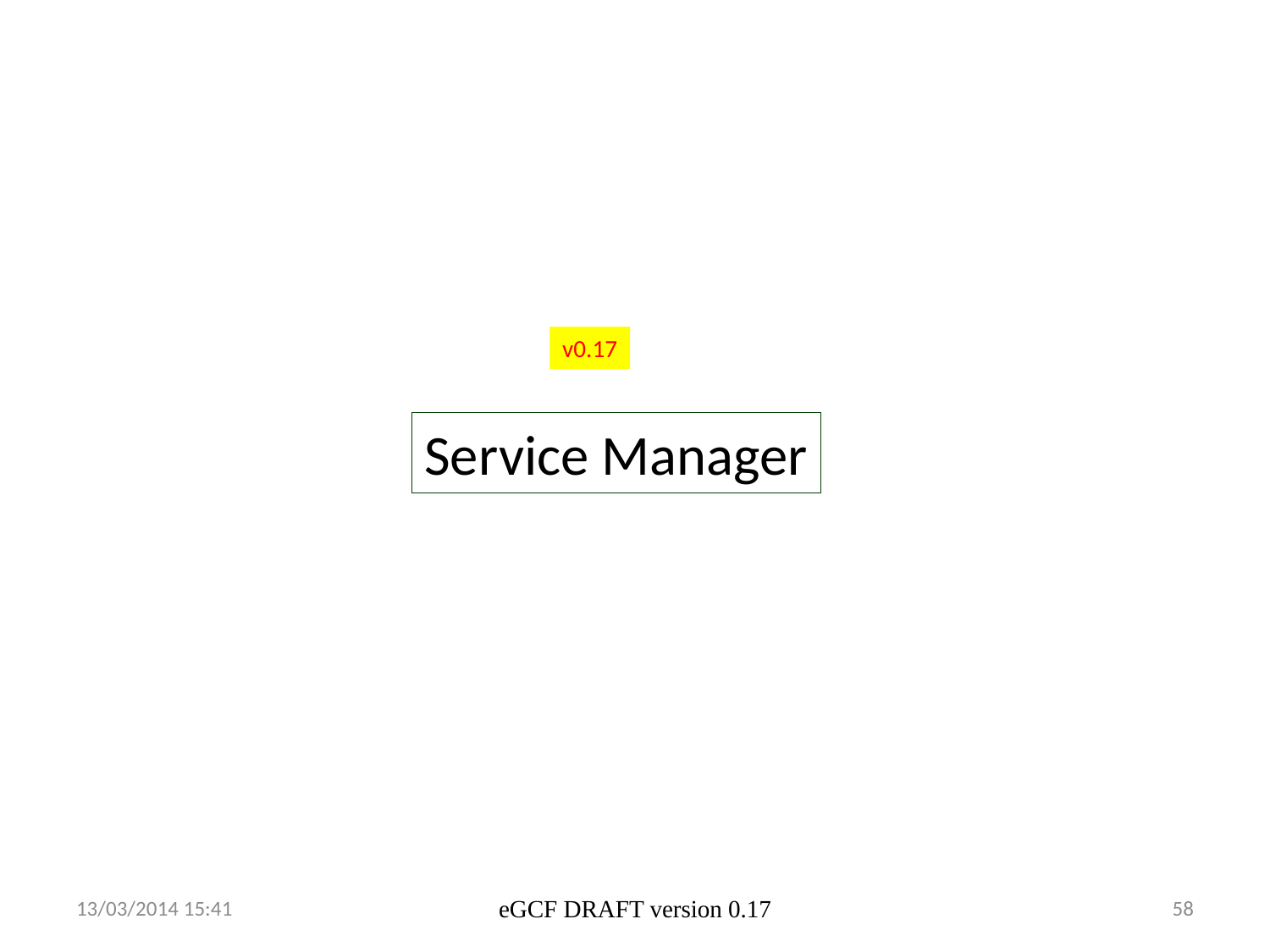

v0.17
Service Manager
13/03/2014 15:41
eGCF DRAFT version 0.17
58